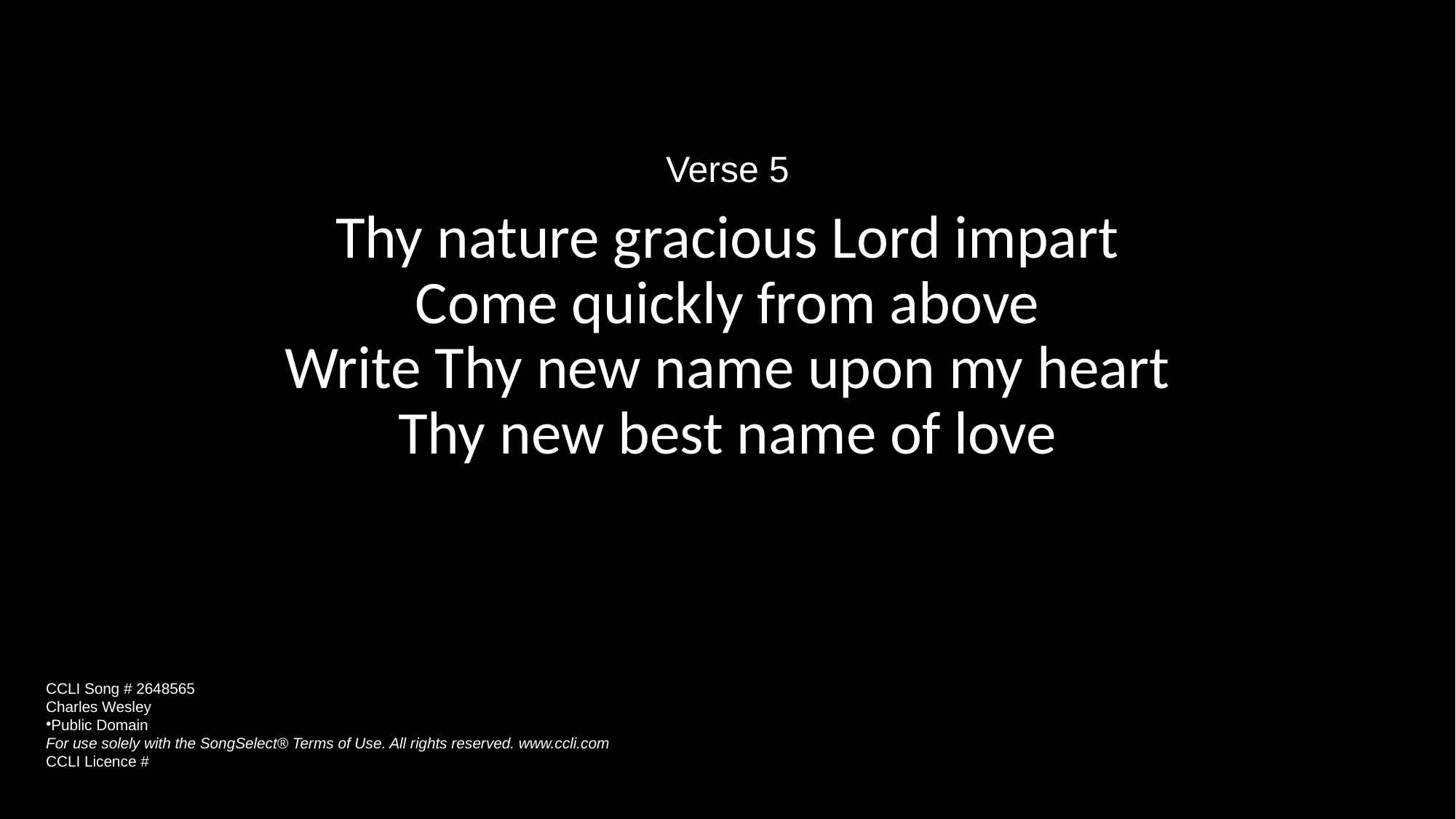

Verse 5
Thy nature gracious Lord impart
Come quickly from above
Write Thy new name upon my heart
Thy new best name of love
CCLI Song # 2648565
Charles Wesley
Public Domain
For use solely with the SongSelect® Terms of Use. All rights reserved. www.ccli.com
CCLI Licence #